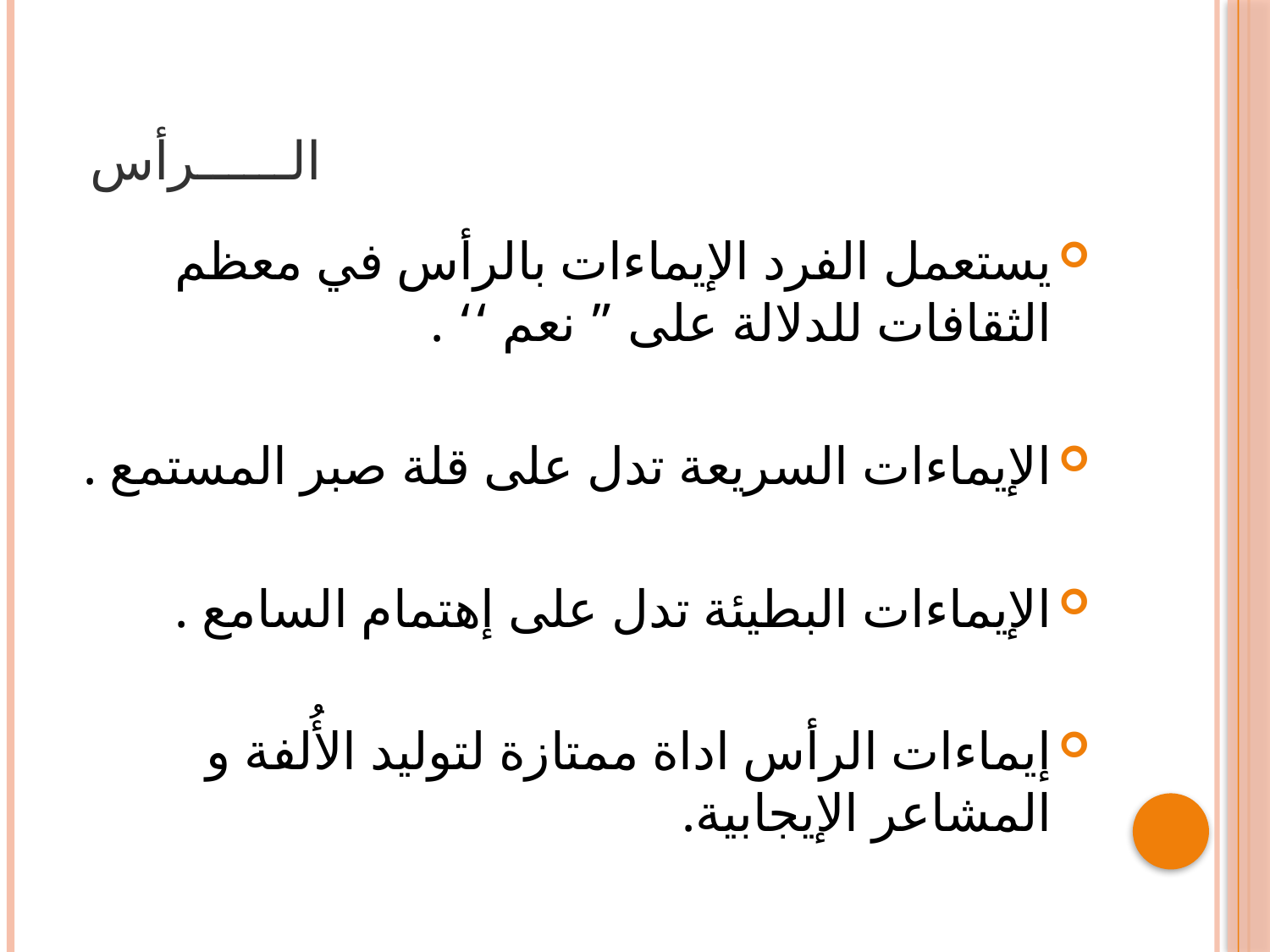

# الــــــرأس
يستعمل الفرد الإيماءات بالرأس في معظم الثقافات للدلالة على ” نعم ‘‘ .

الإيماءات السريعة تدل على قلة صبر المستمع .

الإيماءات البطيئة تدل على إهتمام السامع .

إيماءات الرأس اداة ممتازة لتوليد الأُلفة و المشاعر الإيجابية.